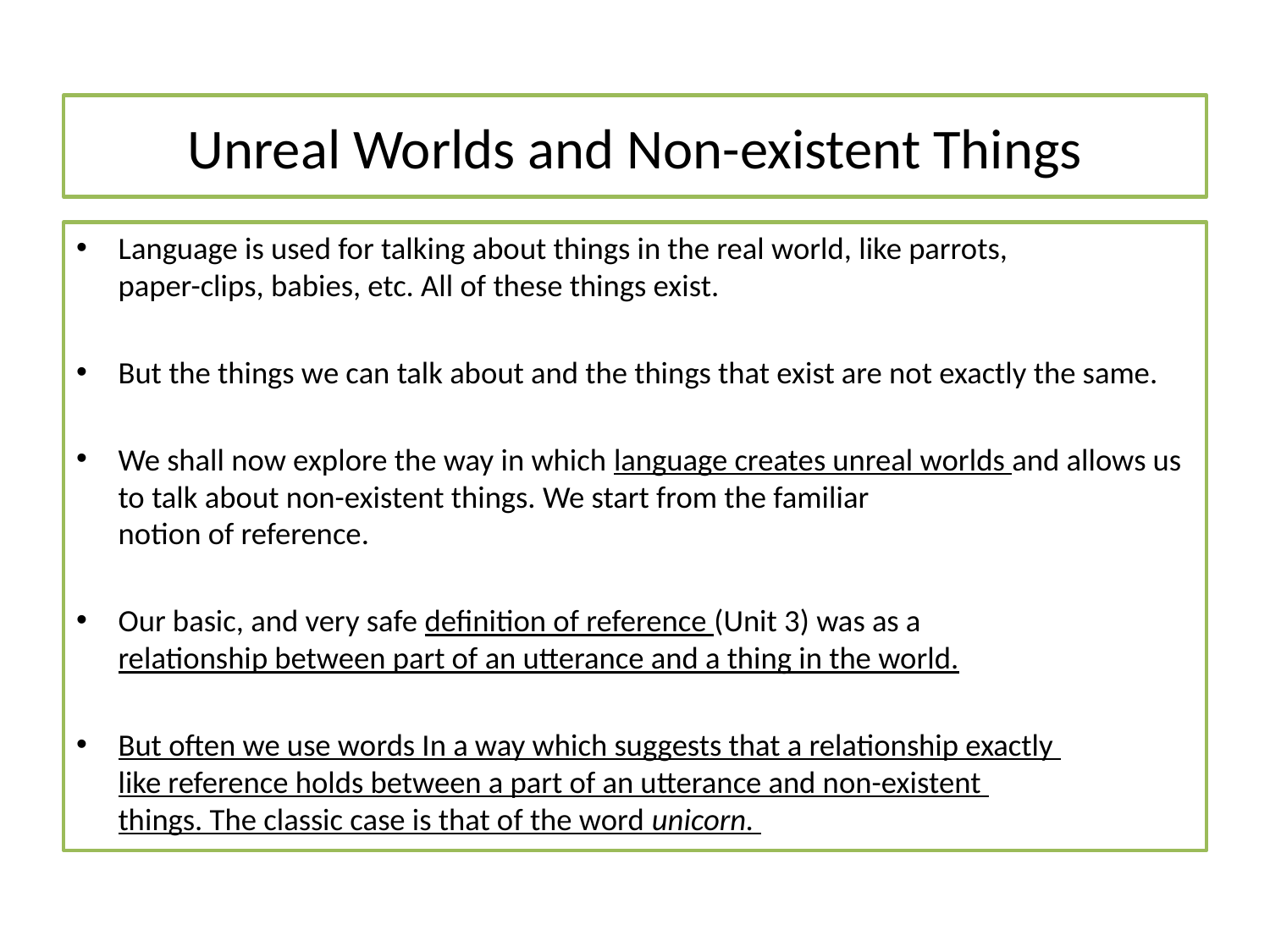

# Unreal Worlds and Non-existent Things
Language is used for talking about things in the real world, like parrots,
paper-clips, babies, etc. All of these things exist.

But the things we can talk about and the things that exist are not exactly the same.

We shall now explore the way in which language creates unreal worlds and allows us to talk about non-existent things. We start from the familiar
notion of reference.

Our basic, and very safe definition of reference (Unit 3) was as a
relationship between part of an utterance and a thing in the world.

But often we use words In a way which suggests that a relationship exactly
like reference holds between a part of an utterance and non-existent
things. The classic case is that of the word unicorn.